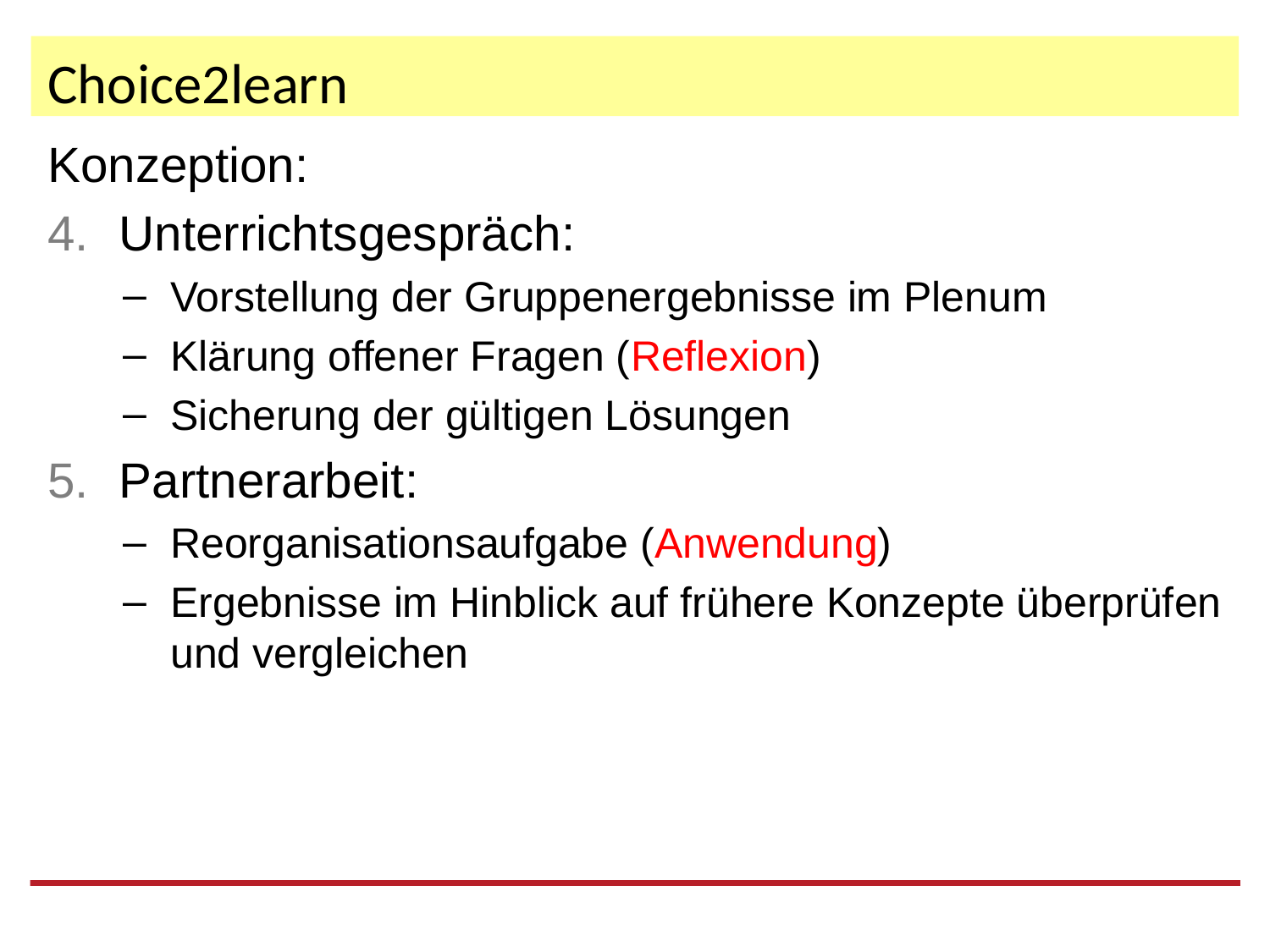

# Choice2learn
Konzeption:
Unterrichtsgespräch:
Vorstellung der Gruppenergebnisse im Plenum
Klärung offener Fragen (Reflexion)
Sicherung der gültigen Lösungen
Partnerarbeit:
Reorganisationsaufgabe (Anwendung)
Ergebnisse im Hinblick auf frühere Konzepte überprüfen und vergleichen